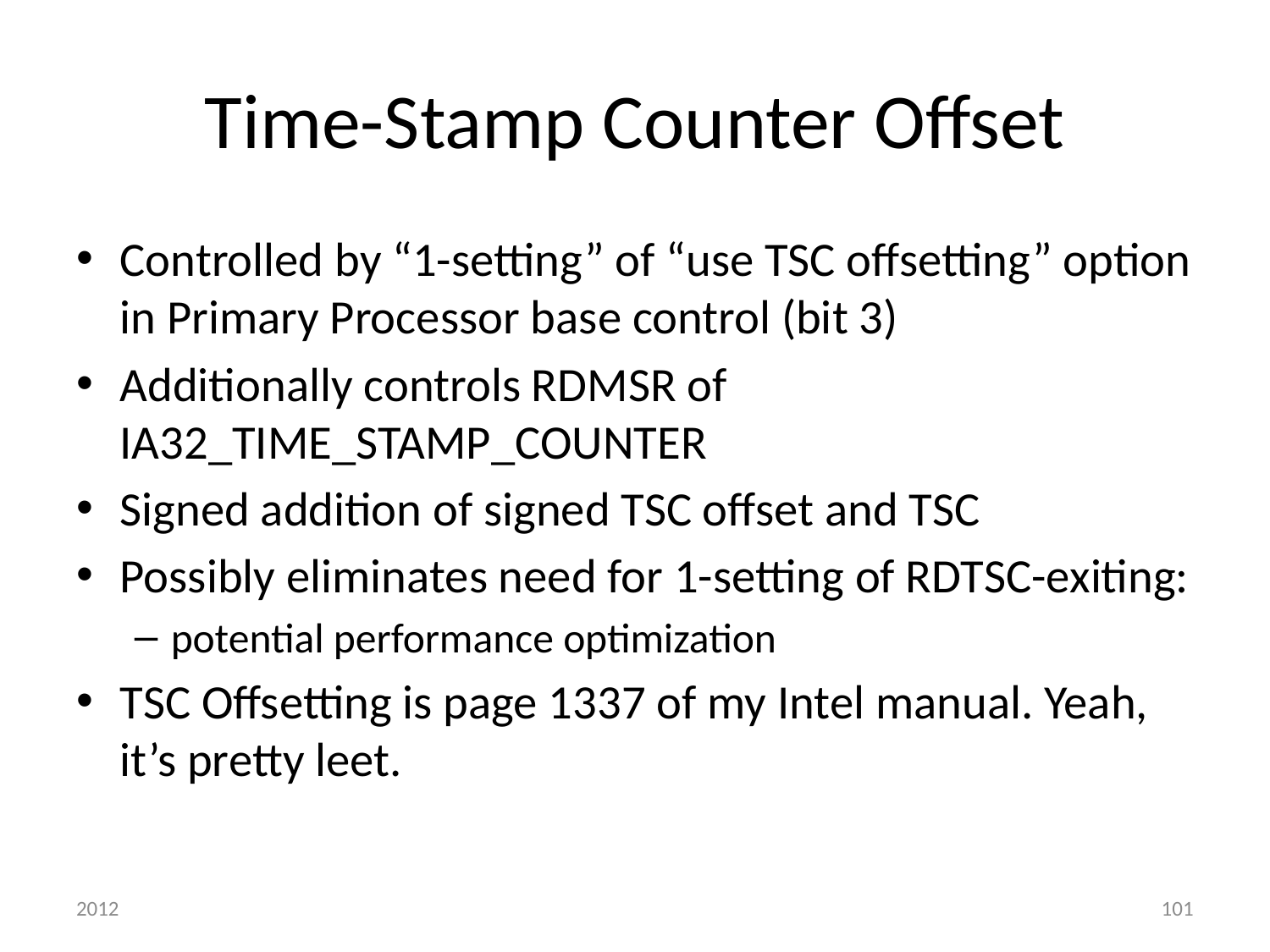

# Time-Stamp Counter Offset
Controlled by “1-setting” of “use TSC offsetting” option in Primary Processor base control (bit 3)
Additionally controls RDMSR of IA32_TIME_STAMP_COUNTER
Signed addition of signed TSC offset and TSC
Possibly eliminates need for 1-setting of RDTSC-exiting:
potential performance optimization
TSC Offsetting is page 1337 of my Intel manual. Yeah, it’s pretty leet.

2012

101